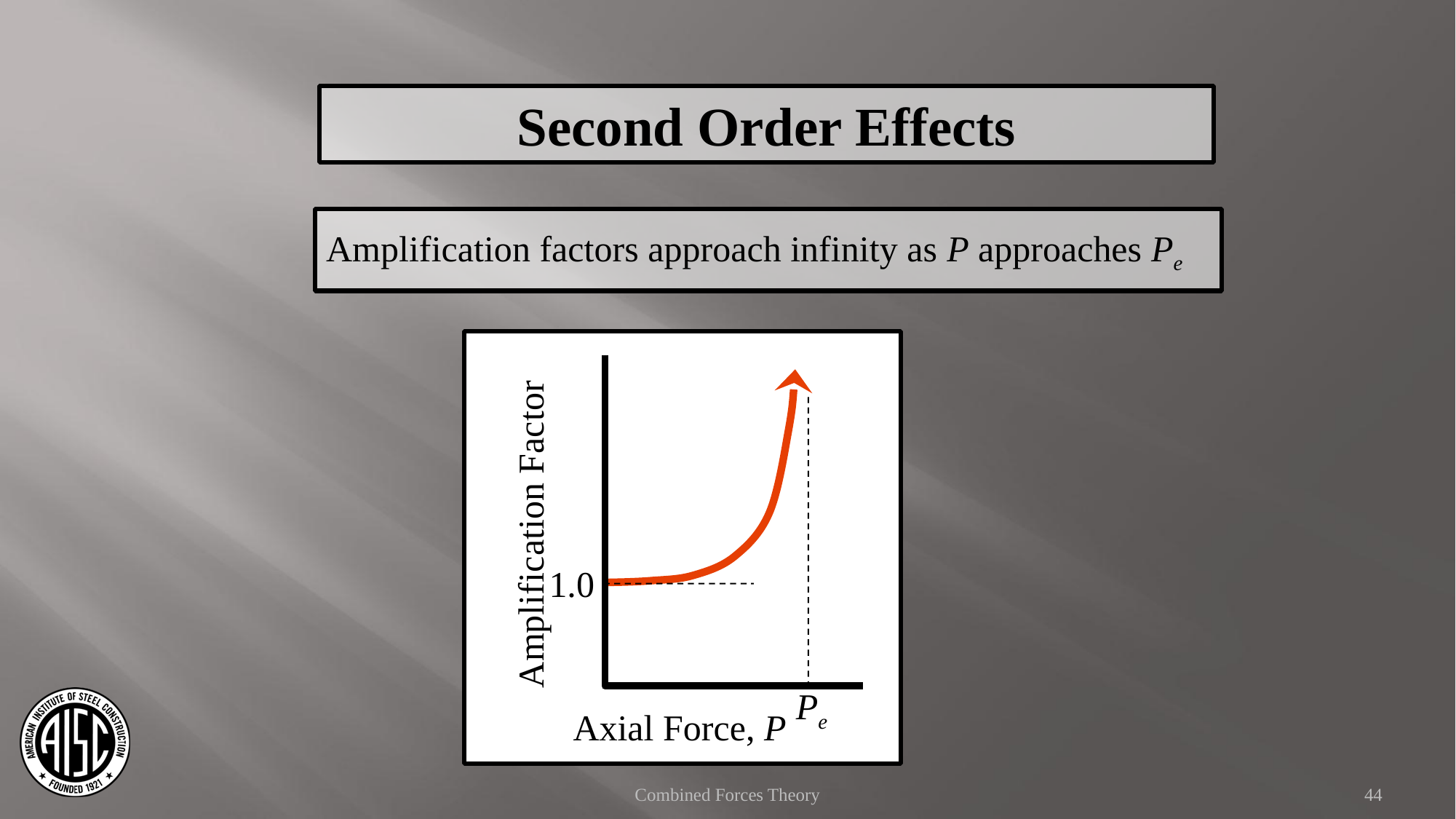

Second Order Effects
Amplification factors approach infinity as P approaches Pe

Amplification Factor
1.0

Pe
Axial Force, P
Combined Forces Theory
44